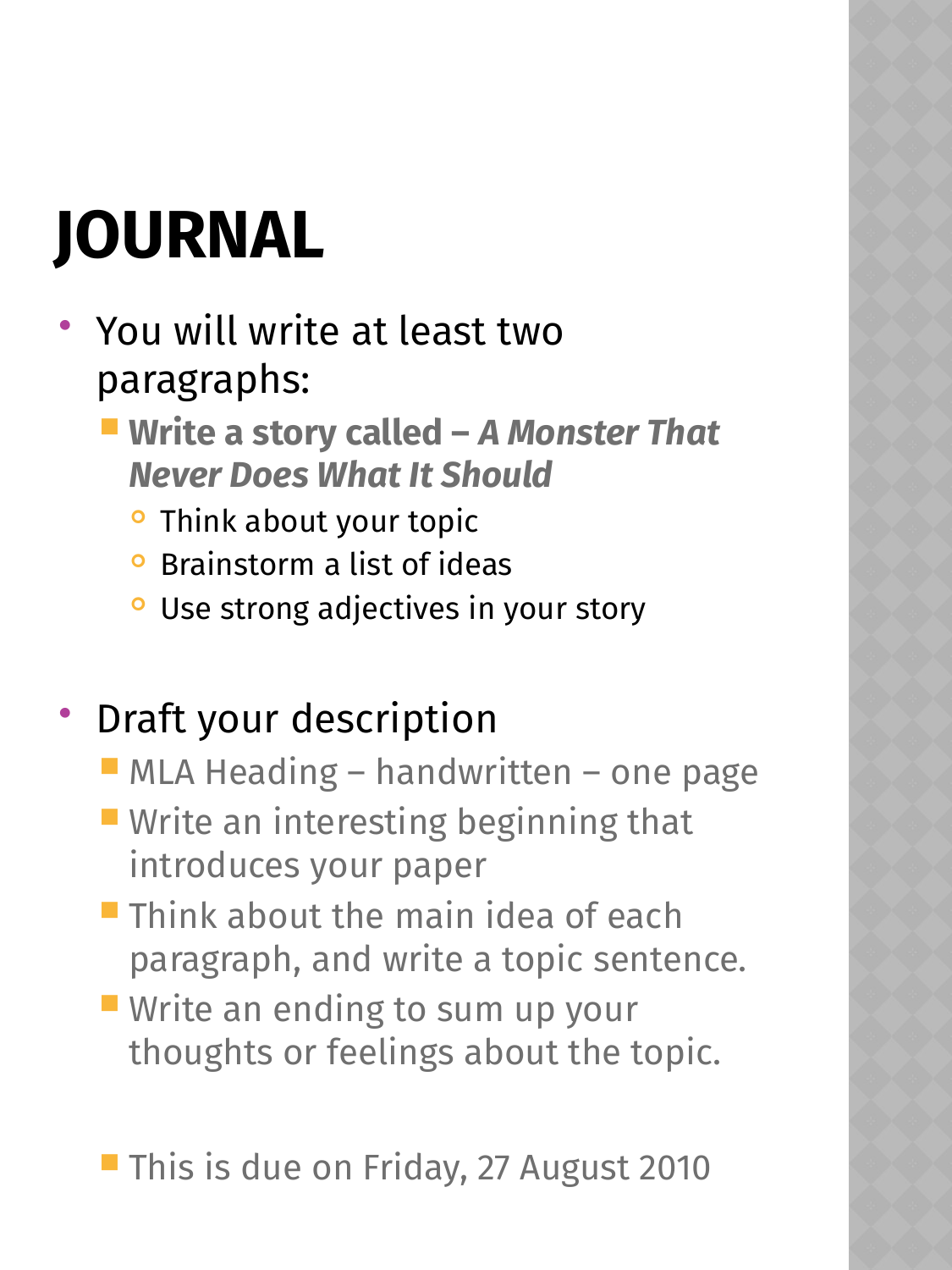

# Journal
You will write at least two paragraphs:
Write a story called – A Monster That Never Does What It Should
Think about your topic
Brainstorm a list of ideas
Use strong adjectives in your story

Draft your description
MLA Heading – handwritten – one page
Write an interesting beginning that introduces your paper
Think about the main idea of each paragraph, and write a topic sentence.
Write an ending to sum up your thoughts or feelings about the topic.

This is due on Friday, 27 August 2010